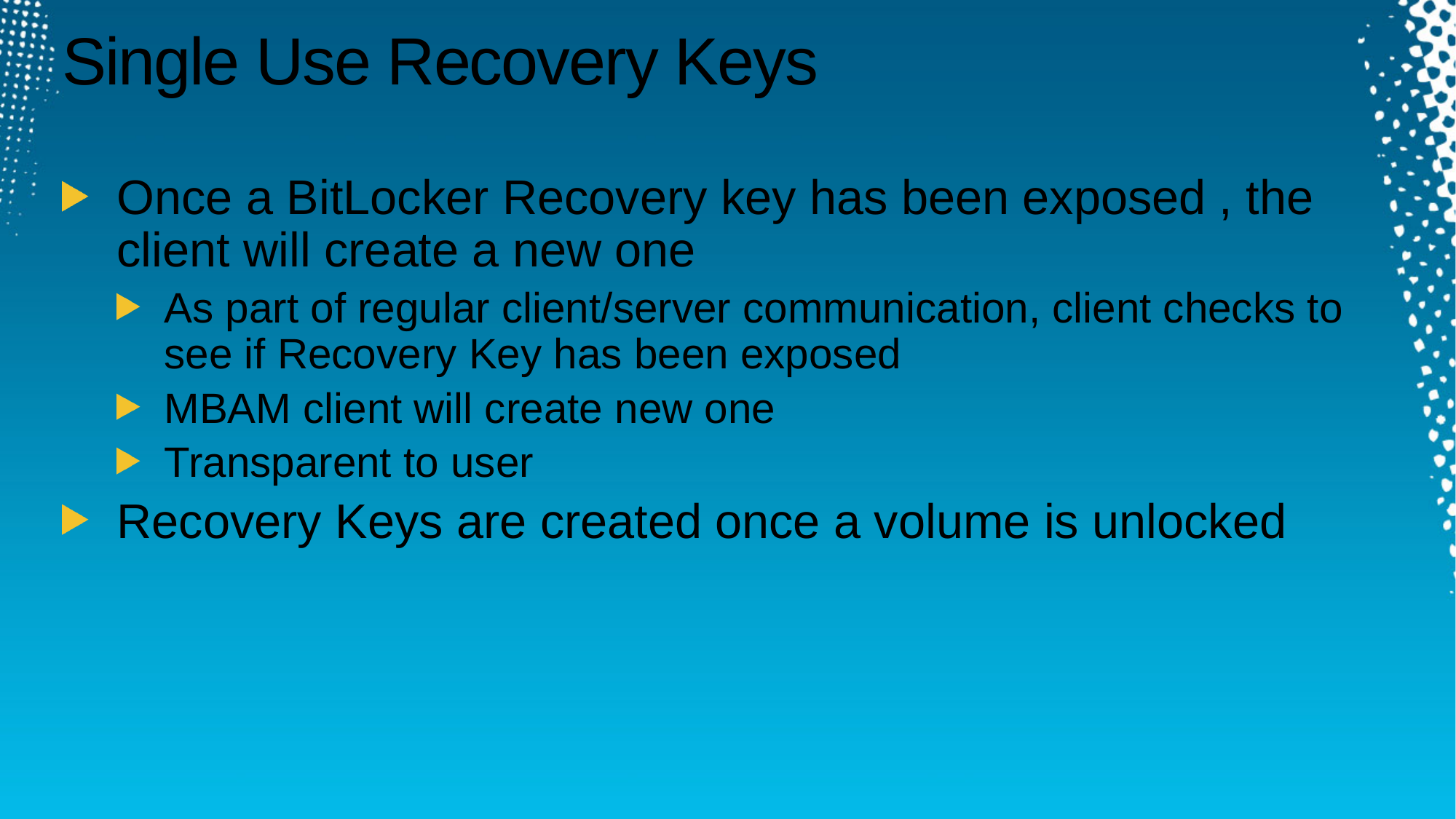

# Single Use Recovery Keys
Once a BitLocker Recovery key has been exposed , the client will create a new one
As part of regular client/server communication, client checks to
see if Recovery Key has been exposed
MBAM client will create new one
Transparent to user
Recovery Keys are created once a volume is unlocked